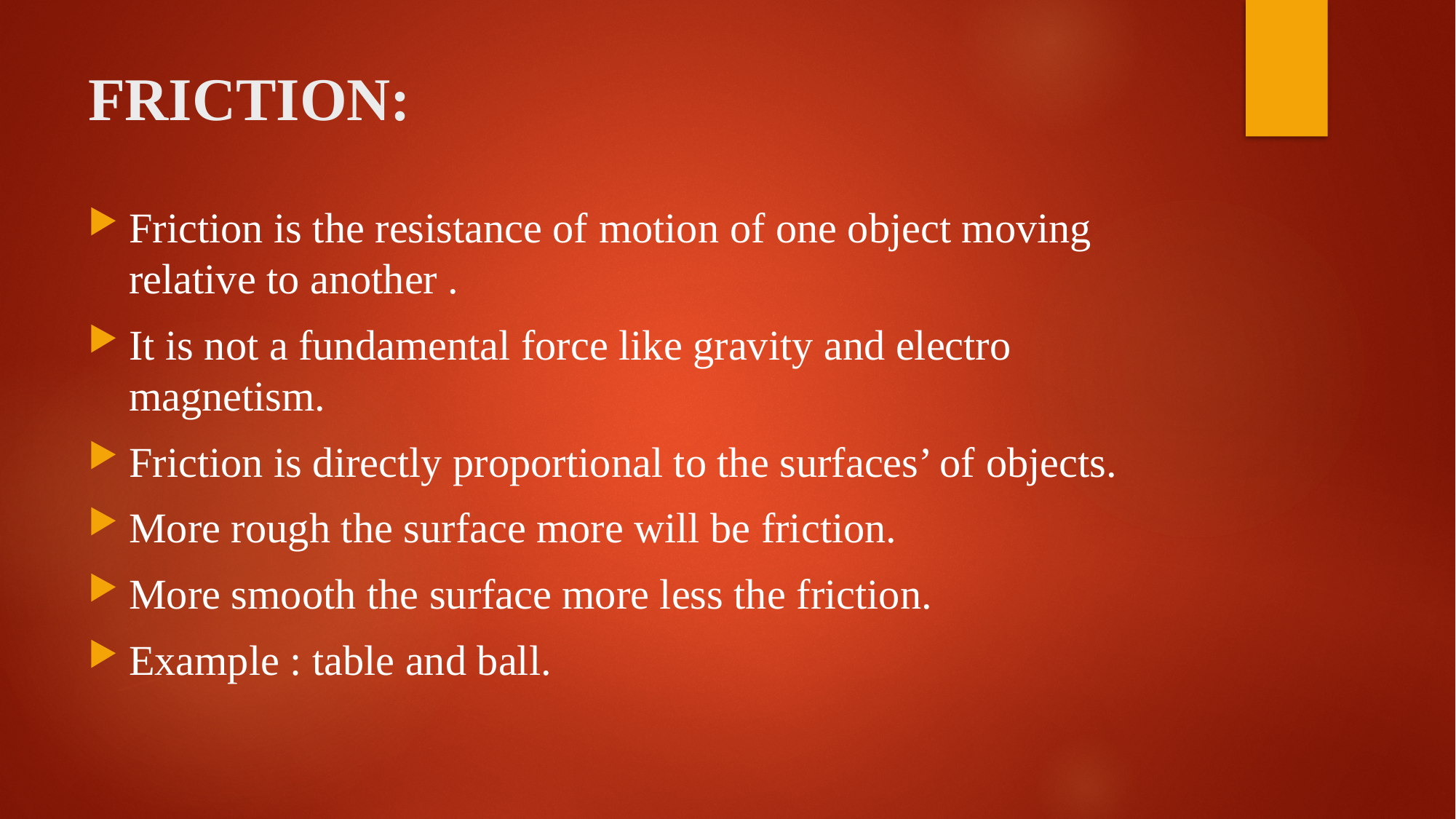

# FRICTION:
Friction is the resistance of motion of one object moving relative to another .
It is not a fundamental force like gravity and electro magnetism.
Friction is directly proportional to the surfaces’ of objects.
More rough the surface more will be friction.
More smooth the surface more less the friction.
Example : table and ball.